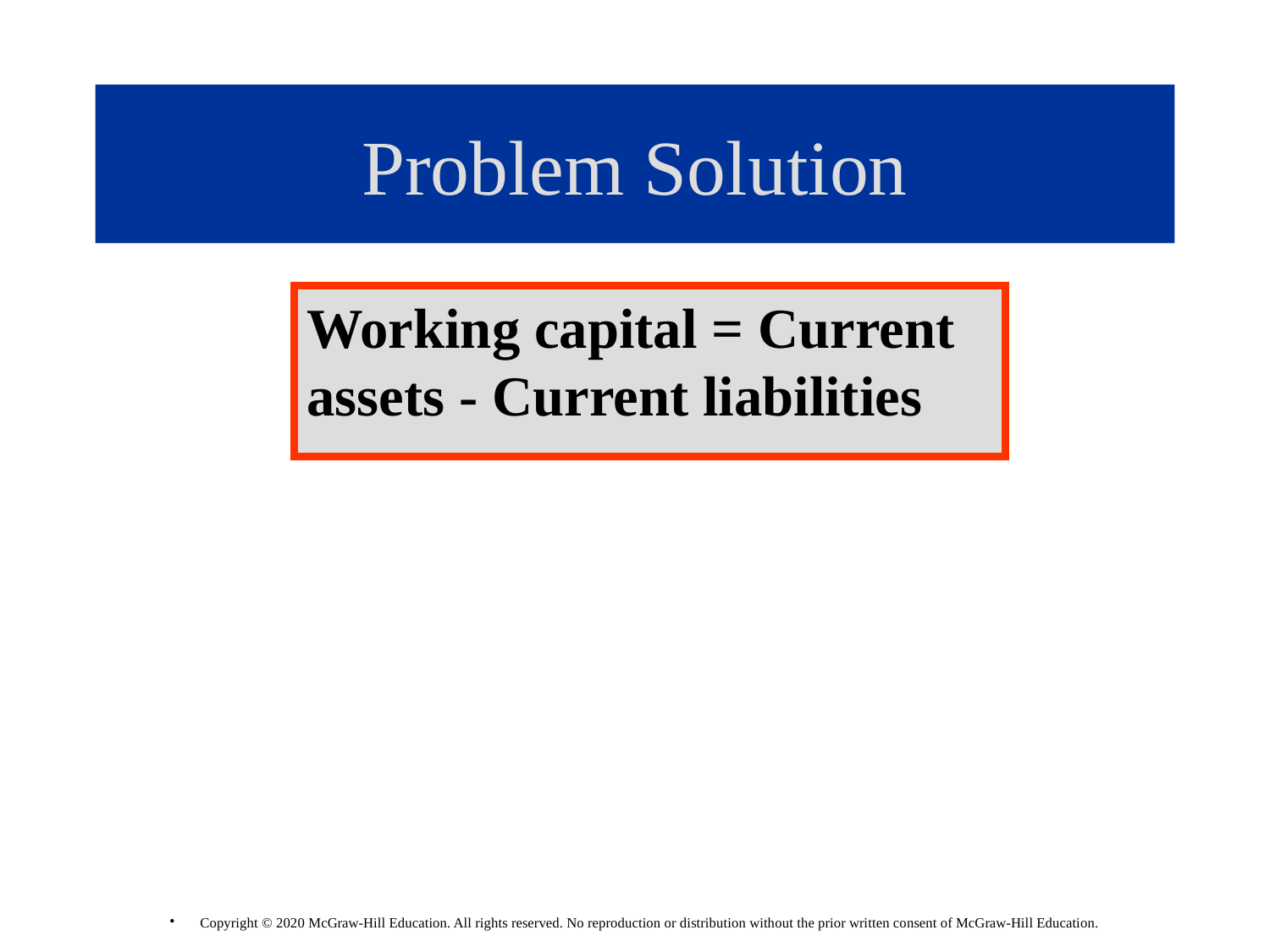

# Problem Solution
Working capital = Current assets - Current liabilities